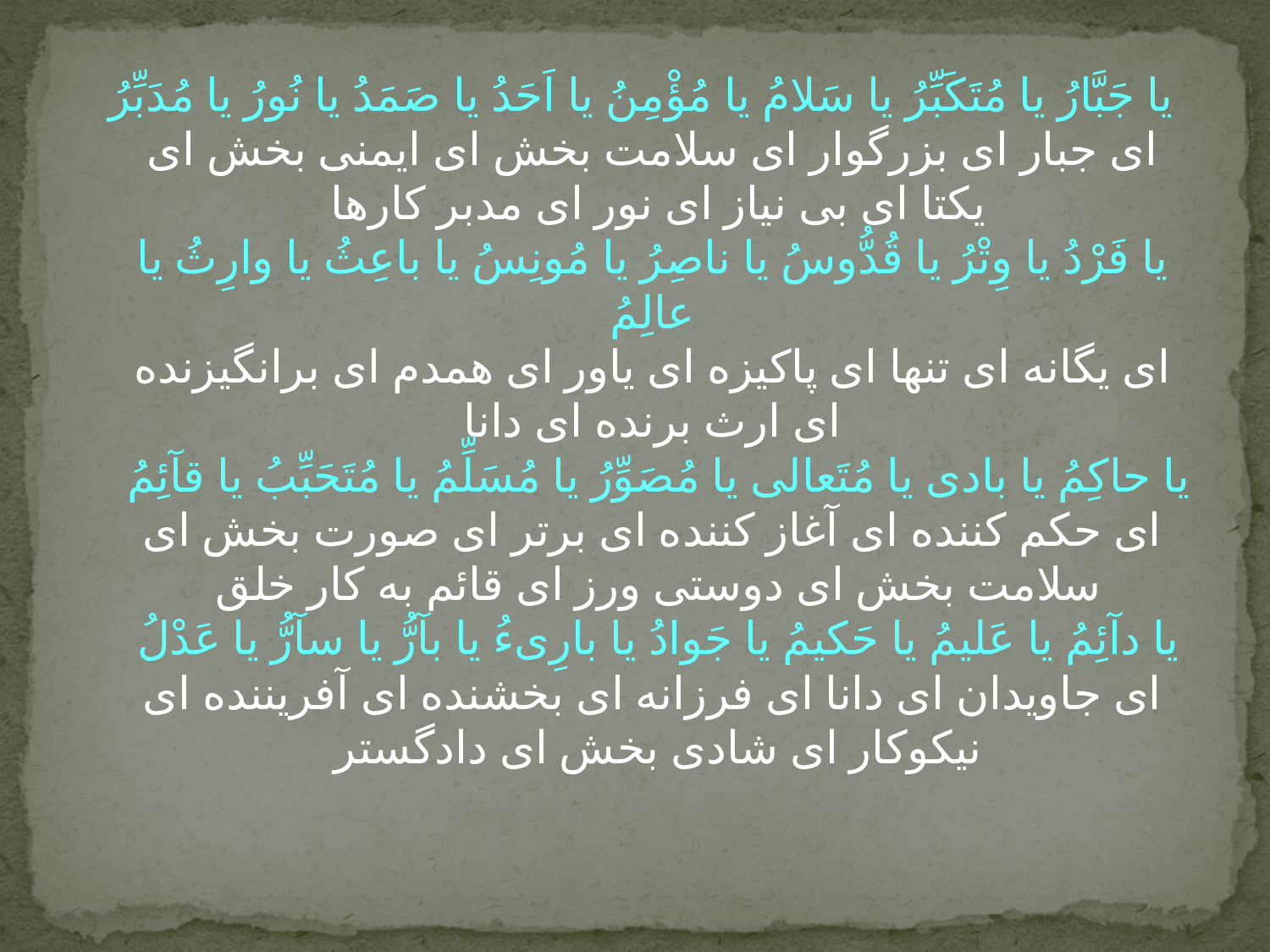

#
یا جَبَّارُ یا مُتَکَبِّرُ یا سَلامُ یا مُؤْمِنُ یا اَحَدُ یا صَمَدُ یا نُورُ یا مُدَبِّرُ
اى جبار اى بزرگوار اى سلامت بخش اى ایمنى ‏بخش اى یکتا اى بى ‏نیاز اى نور اى مدبر کارها ‏
یا فَرْدُ یا وِتْرُ یا قُدُّوسُ یا ناصِرُ یا مُونِسُ یا باعِثُ یا وارِثُ یا عالِمُ‏
اى یگانه اى تنها اى پاکیزه اى یاور اى همدم اى برانگیزنده اى ارث‏ برنده اى دانا
یا حاکِمُ یا بادى‏ یا مُتَعالى‏ یا مُصَوِّرُ یا مُسَلِّمُ یا مُتَحَبِّبُ یا قآئِمُ
اى حکم کننده اى آغاز کننده اى برتر اى صورت بخش اى سلامت بخش اى دوستى ‏ورز اى قائم به کار خلق
یا دآئِمُ یا عَلیمُ یا حَکیمُ یا جَوادُ یا بارِى‏ءُ یا بآرُّ یا سآرُّ یا عَدْلُ
اى‏ جاویدان اى دانا اى فرزانه اى بخشنده اى آفریننده اى نیکوکار اى شادى بخش اى دادگستر ‏